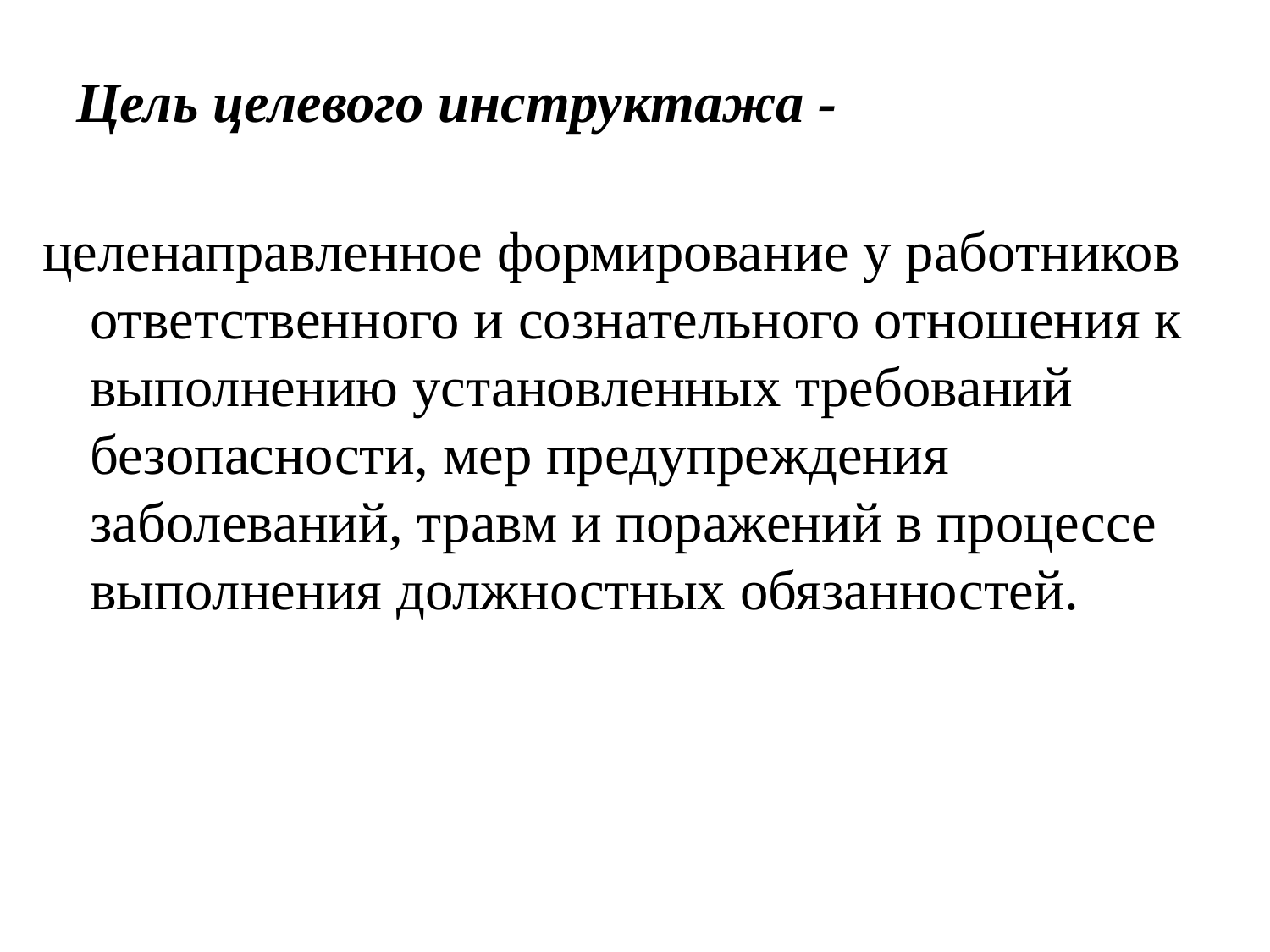

Цель целевого инструктажа -
целенаправленное формирование у работников ответственного и сознательного отношения к выполнению установленных требований безопасности, мер предупреждения заболеваний, травм и поражений в процессе выполнения должностных обязанностей.